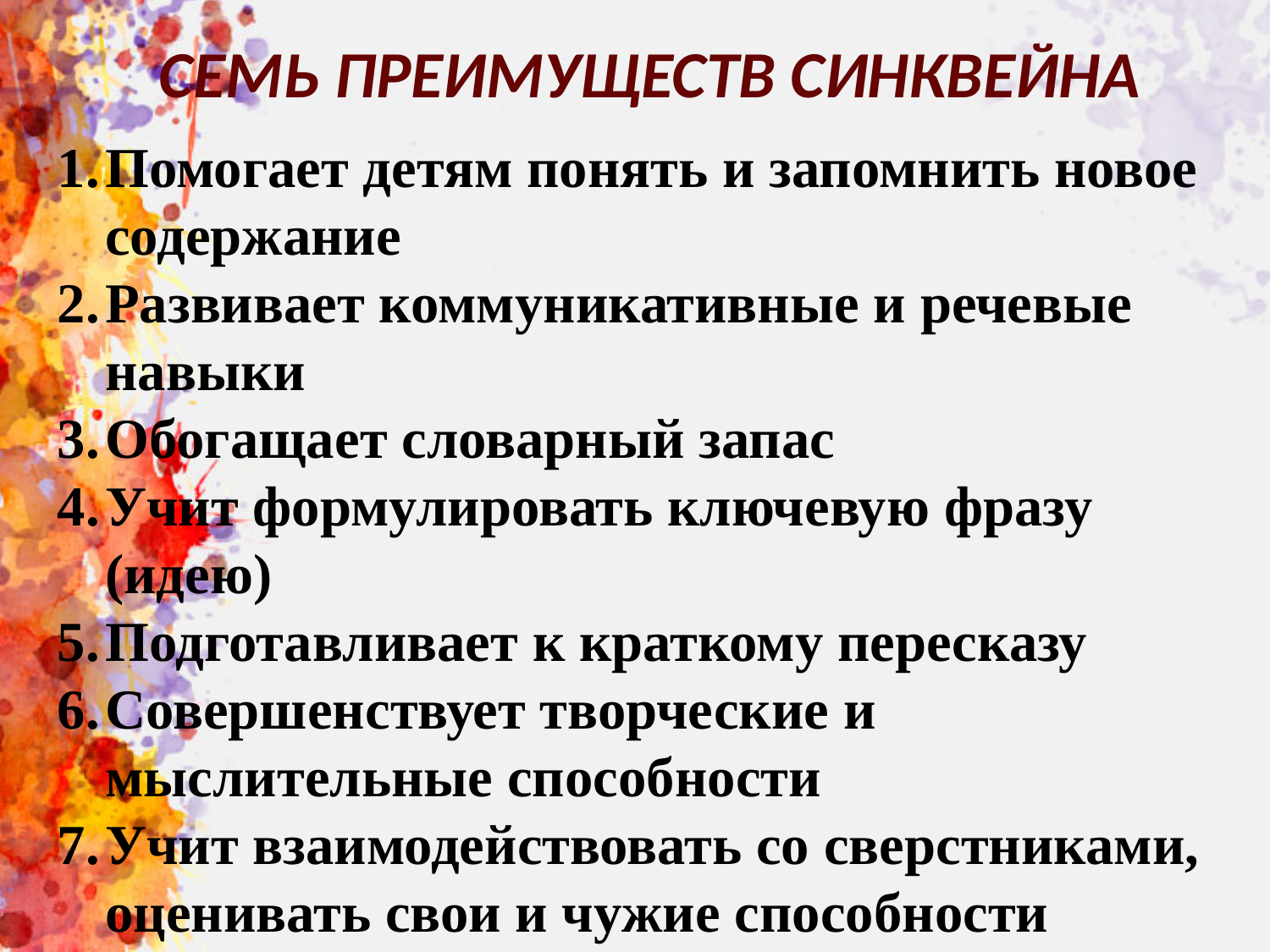

# СЕМЬ ПРЕИМУЩЕСТВ СИНКВЕЙНА
Помогает детям понять и запомнить новое содержание
Развивает коммуникативные и речевые навыки
Обогащает словарный запас
Учит формулировать ключевую фразу (идею)
Подготавливает к краткому пересказу
Совершенствует творческие и мыслительные способности
Учит взаимодействовать со сверстниками, оценивать свои и чужие способности